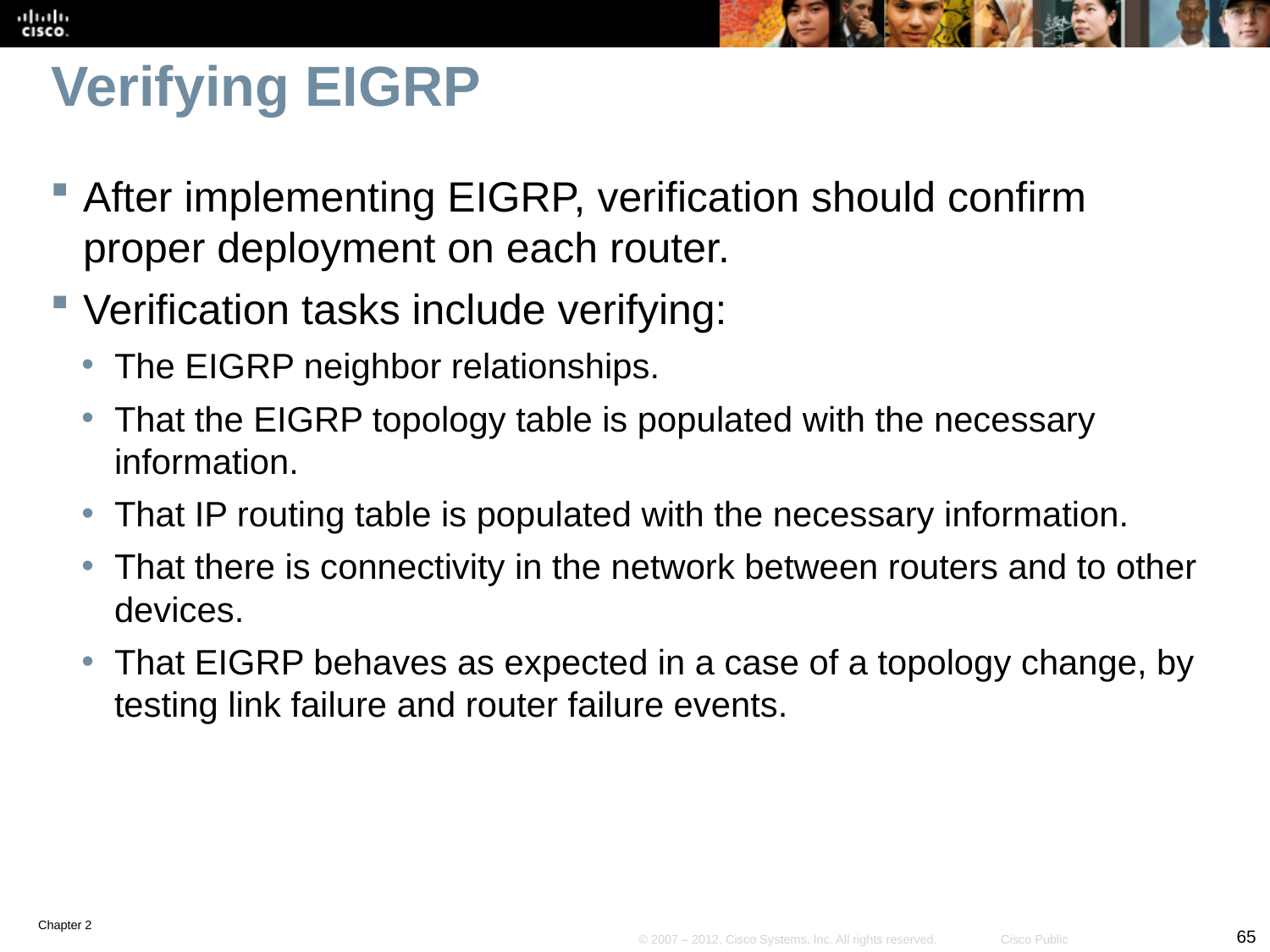

# Verifying EIGRP
After implementing EIGRP, verification should confirm proper deployment on each router.
Verification tasks include verifying:
The EIGRP neighbor relationships.
That the EIGRP topology table is populated with the necessary information.
That IP routing table is populated with the necessary information.
That there is connectivity in the network between routers and to other devices.
That EIGRP behaves as expected in a case of a topology change, by testing link failure and router failure events.